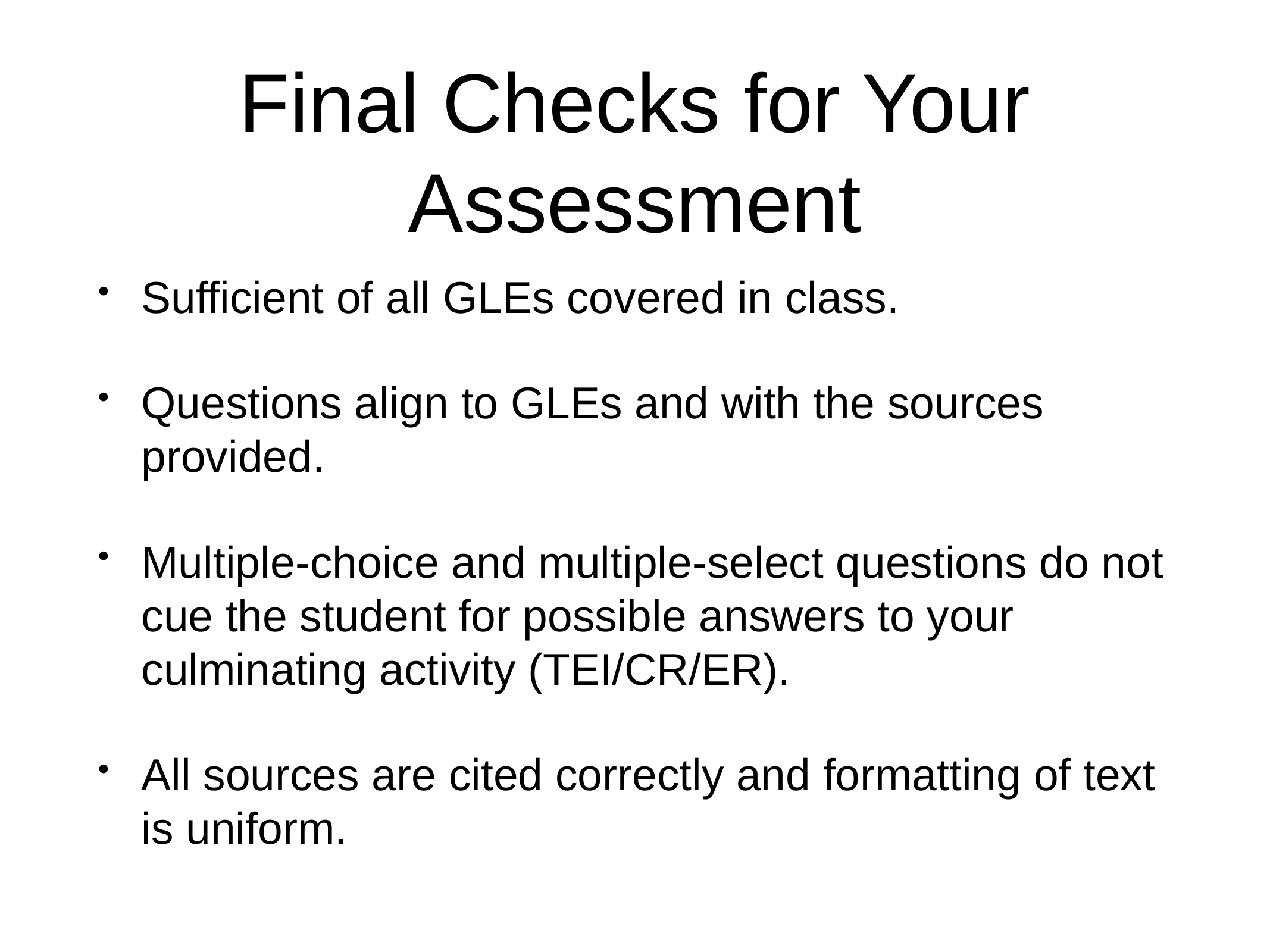

# Final Checks for Your Assessment
Sufficient of all GLEs covered in class.
Questions align to GLEs and with the sources provided.
Multiple-choice and multiple-select questions do not cue the student for possible answers to your culminating activity (TEI/CR/ER).
All sources are cited correctly and formatting of text is uniform.